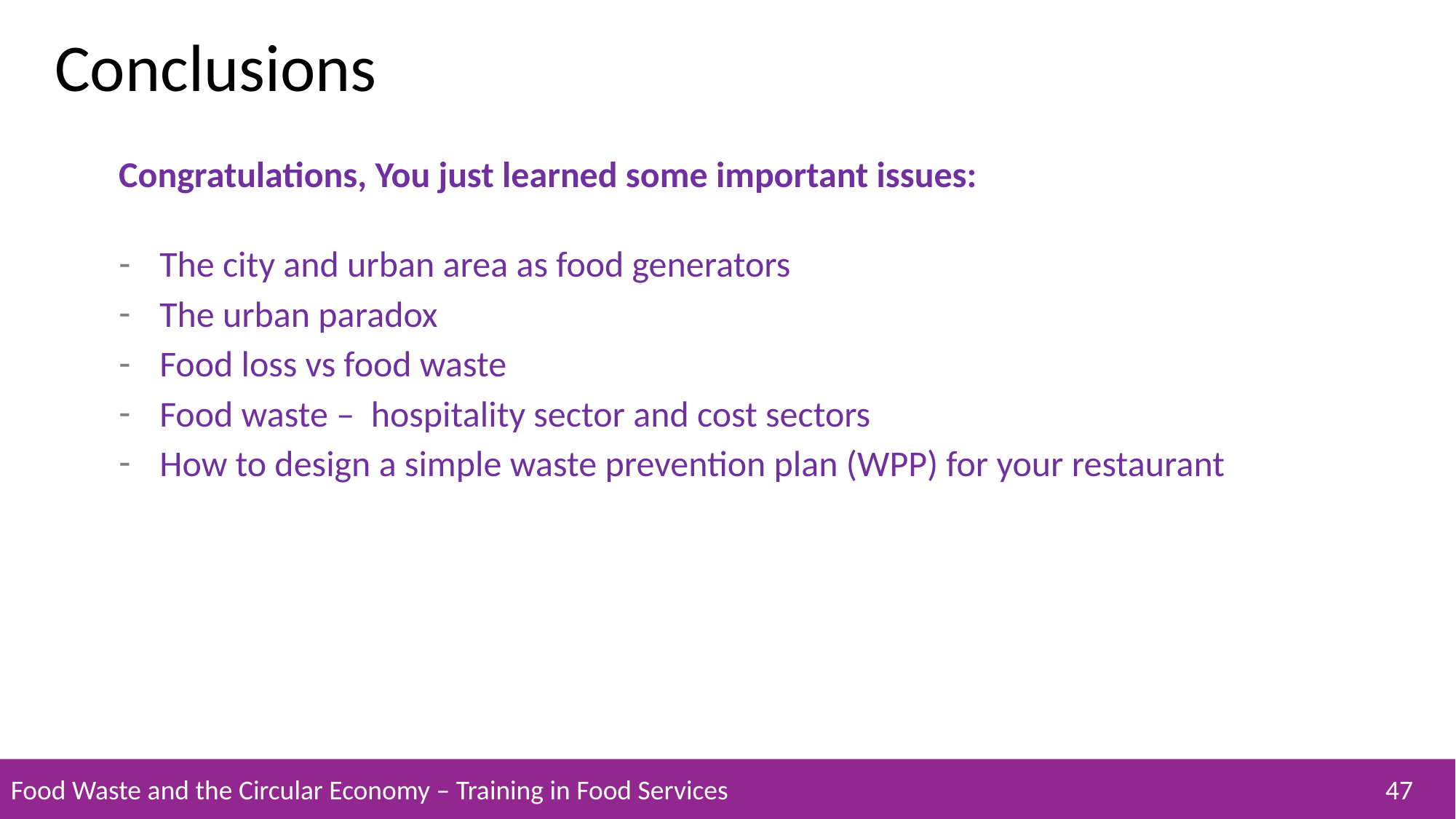

Conclusions
Congratulations, You just learned some important issues:

The city and urban area as food generators
The urban paradox
Food loss vs food waste
Food waste –  hospitality sector and cost sectors
How to design a simple waste prevention plan (WPP) for your restaurant